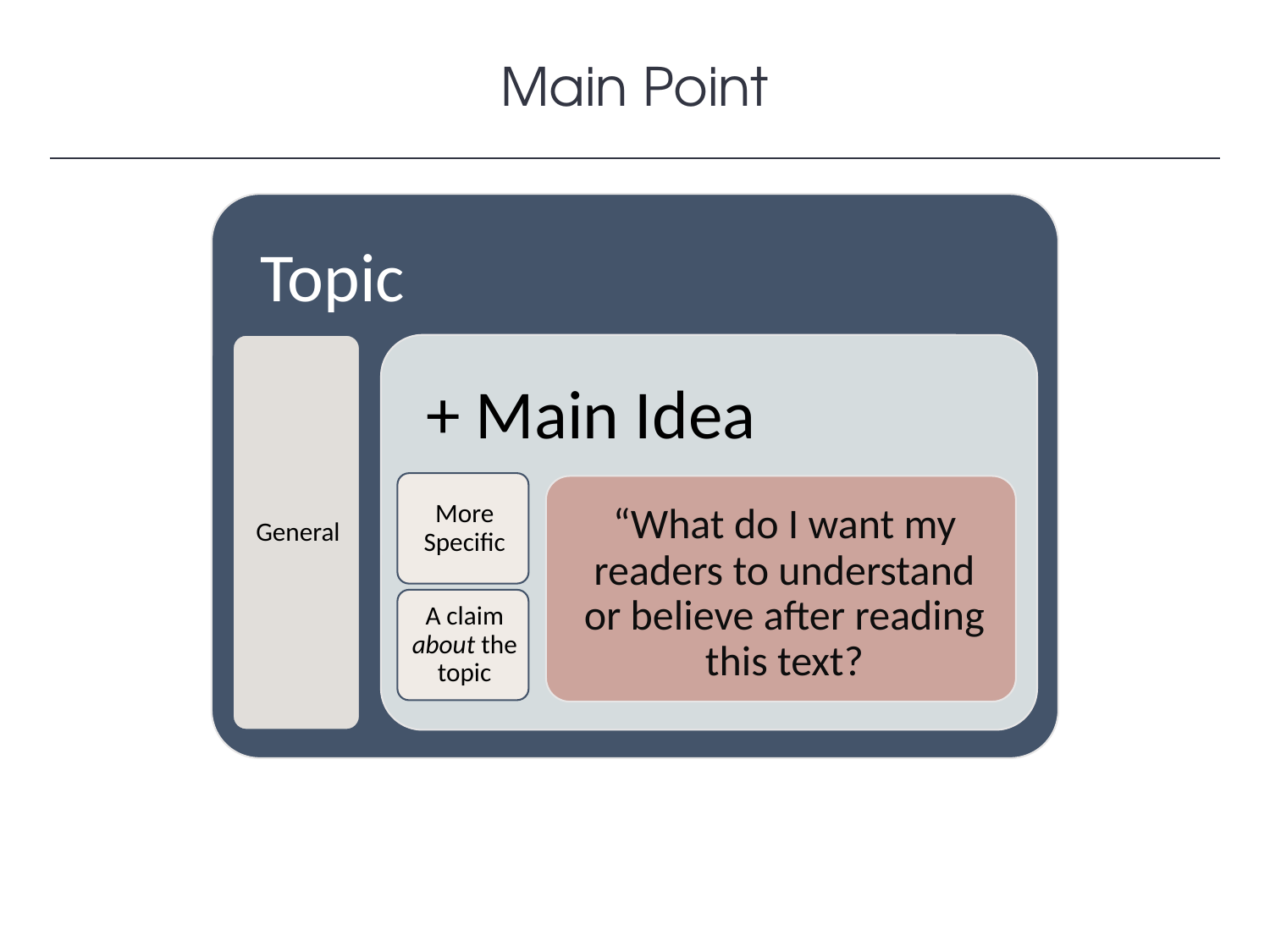

Main Point
HAWKES LEARNING
Topic
General
+ Main Idea
More Specific
A claim about the topic
“What do I want my readers to understand or believe after reading this text?